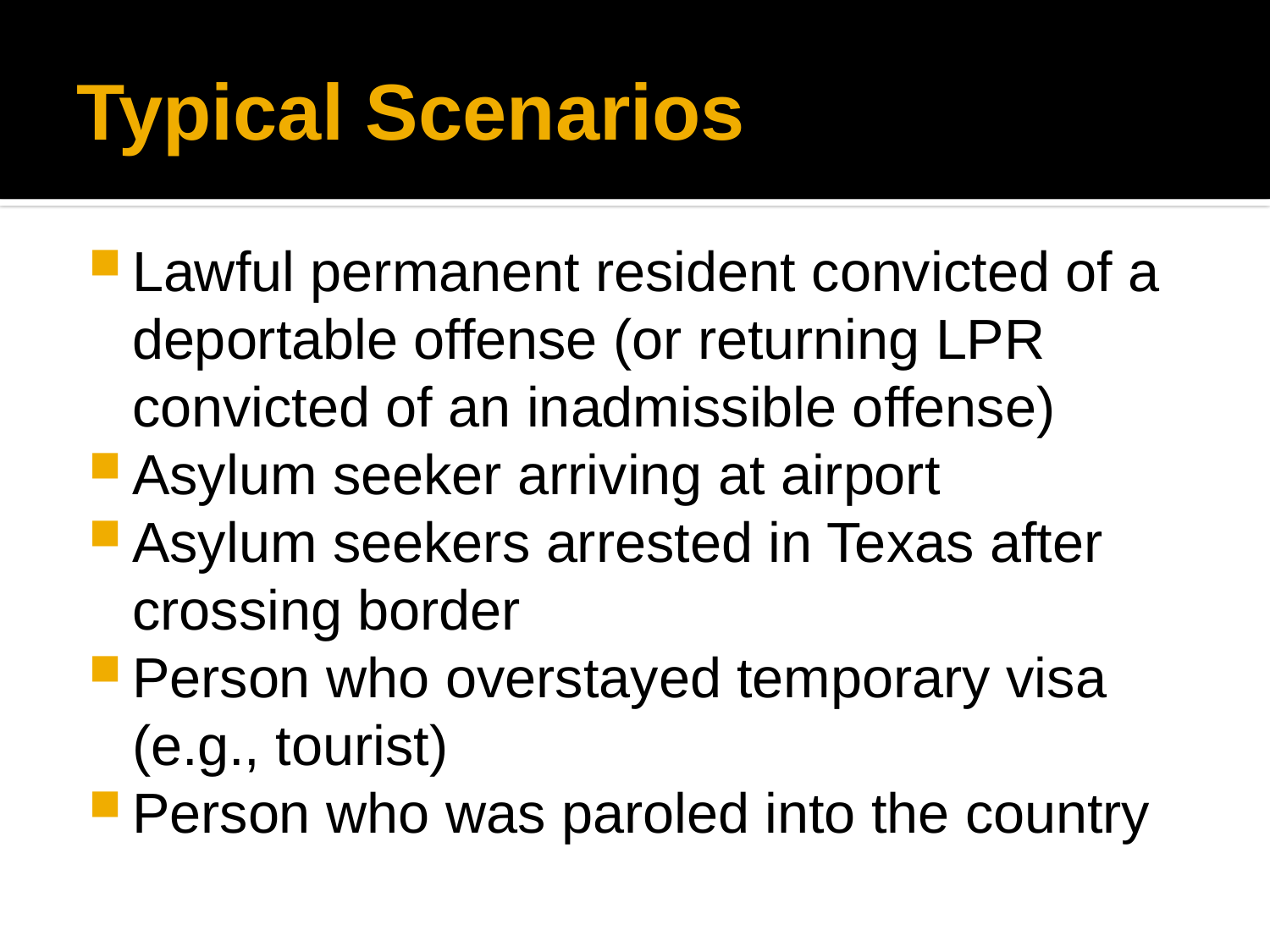

# Typical Scenarios
Lawful permanent resident convicted of a deportable offense (or returning LPR convicted of an inadmissible offense)
Asylum seeker arriving at airport
Asylum seekers arrested in Texas after crossing border
Person who overstayed temporary visa (e.g., tourist)
Person who was paroled into the country